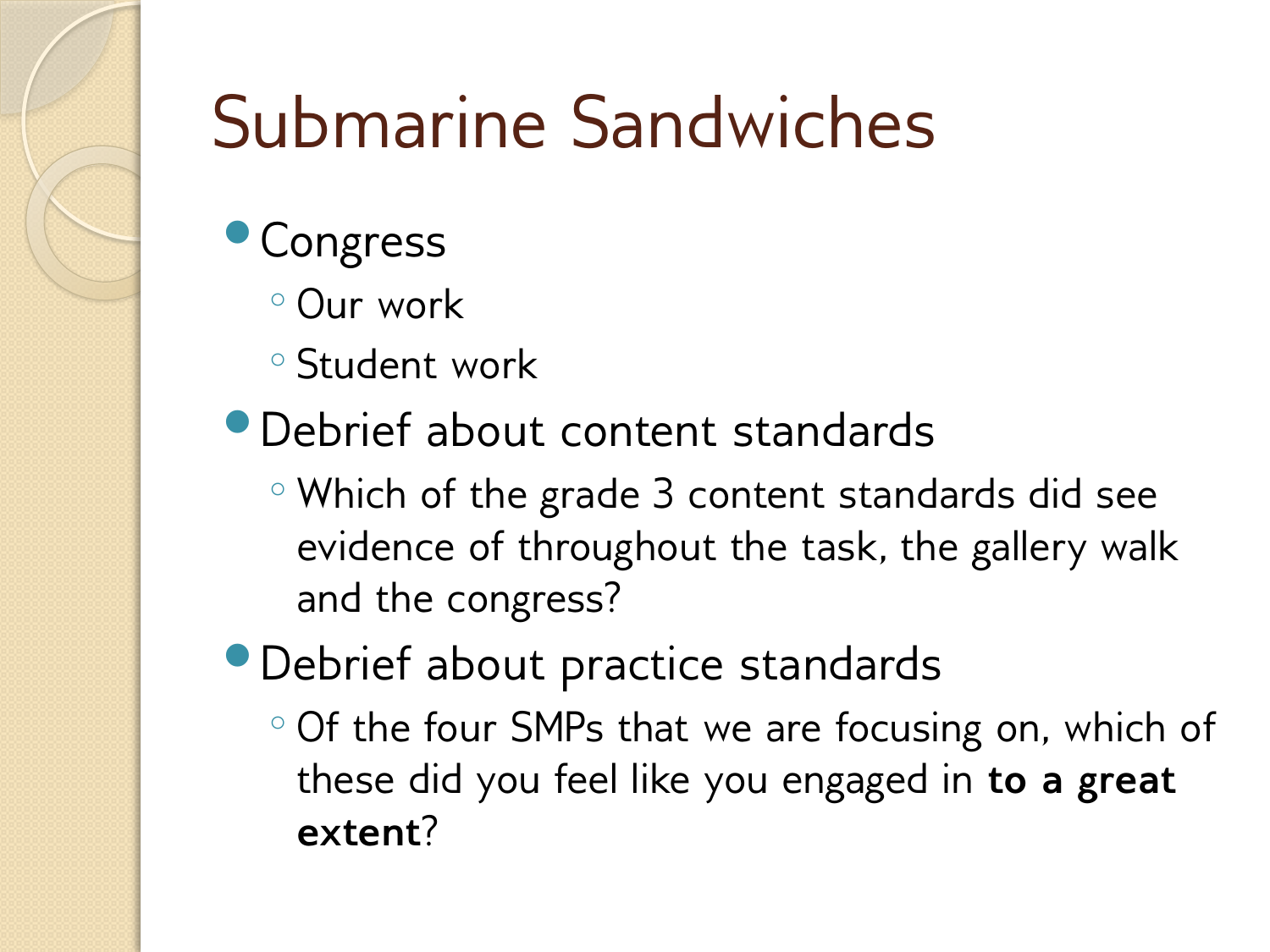

# Submarine Sandwiches
Congress
Our work
Student work
Debrief about content standards
Which of the grade 3 content standards did see evidence of throughout the task, the gallery walk and the congress?
Debrief about practice standards
Of the four SMPs that we are focusing on, which of these did you feel like you engaged in to a great extent?